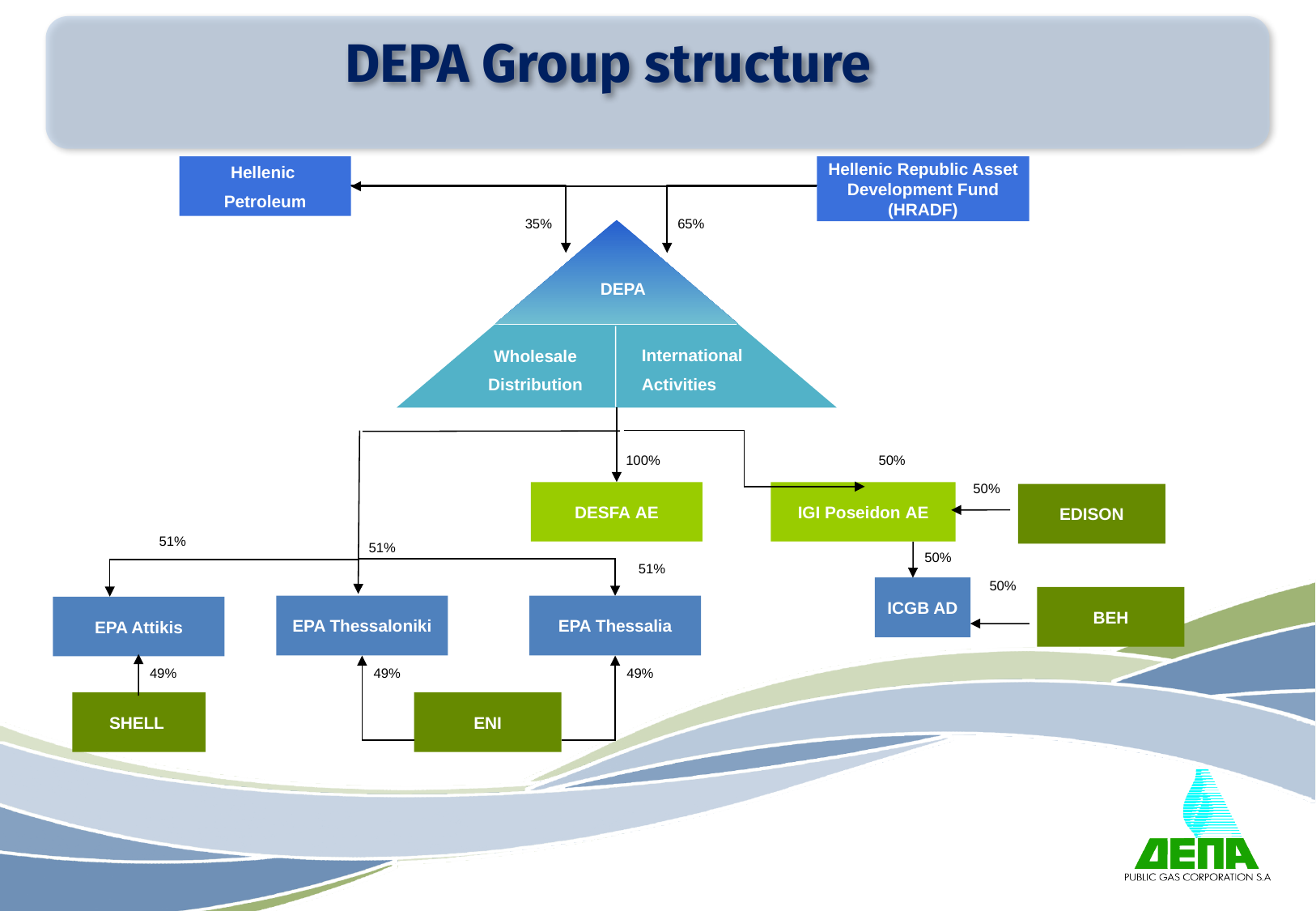

DEPA Group structure

Hellenic
Petroleum

Hellenic Republic Asset Development Fund (HRADF)

35%
65%

DEPA

International
Activities
Wholesale
Distribution
100%
50%
50%
DESFA ΑΕ
IGI Poseidon ΑΕ
EDISON

51%
51%
50%
51%
ICGB AD
50%
BEH
EPA Thessaloniki
EPA Thessalia
EPA Attikis

49%
49%
49%
SHELL
ENI